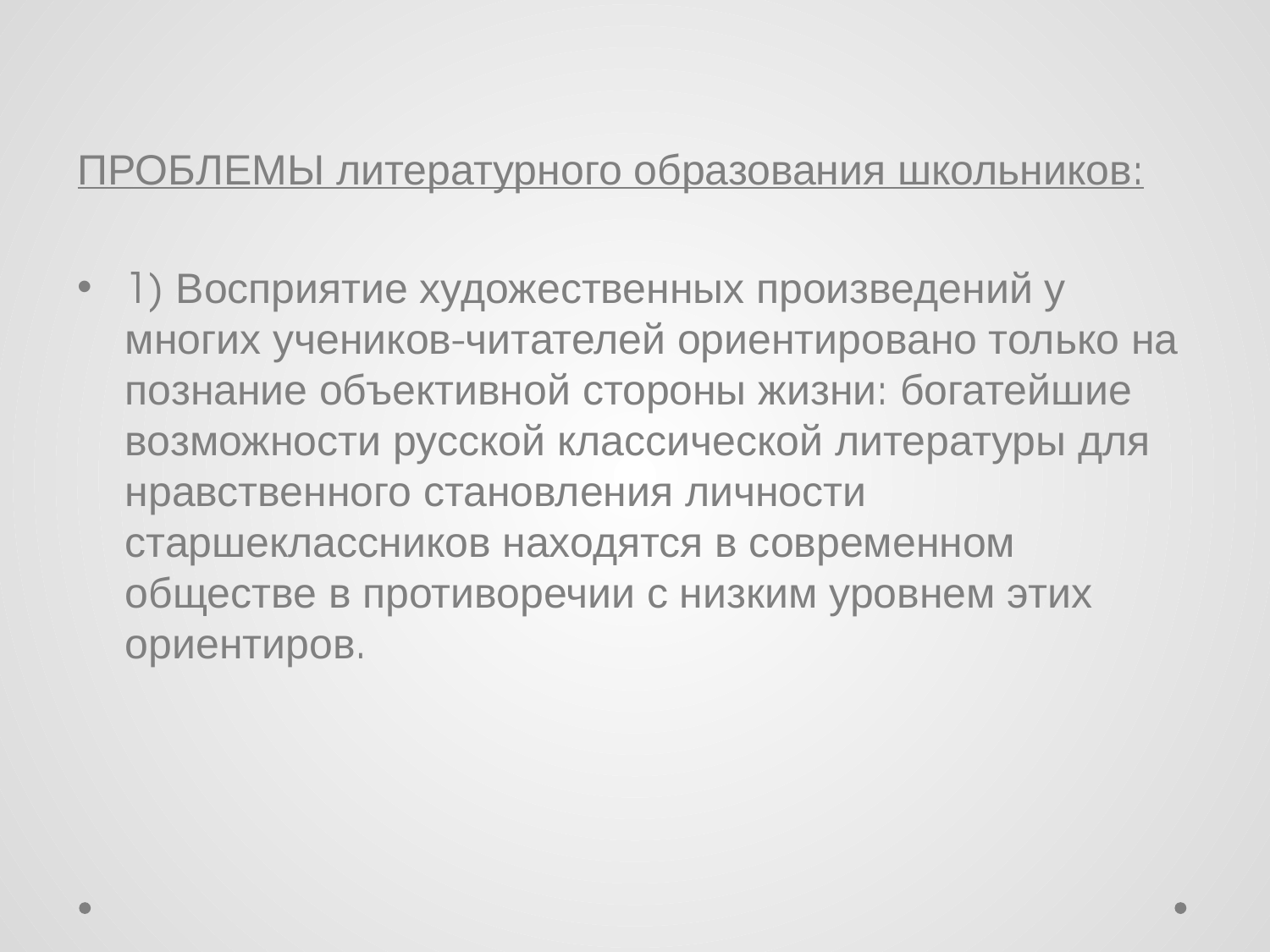

ПРОБЛЕМЫ литературного образования школьников:

1) Восприятие художественных произведений у многих учеников-читателей ориентировано только на познание объективной стороны жизни: богатейшие возможности русской классической литературы для нравственного становления личности старшеклассников находятся в современном обществе в противоречии с низким уровнем этих ориентиров.